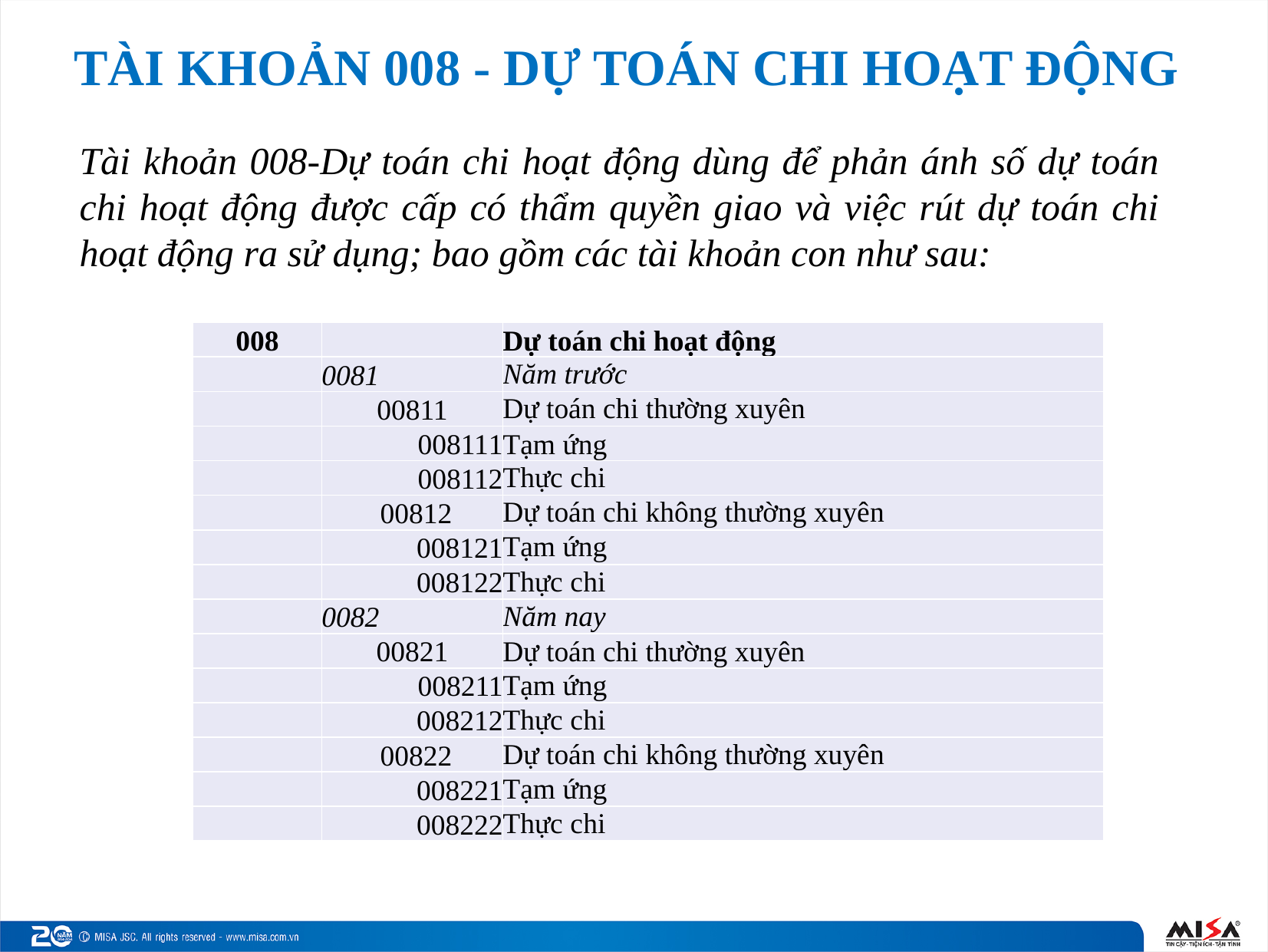

# TÀI KHOẢN 008 - DỰ TOÁN CHI HOẠT ĐỘNG
Tài khoản 008-Dự toán chi hoạt động dùng để phản ánh số dự toán chi hoạt động được cấp có thẩm quyền giao và việc rút dự toán chi hoạt động ra sử dụng; bao gồm các tài khoản con như sau:

| 008 |  | Dự toán chi hoạt động |
| --- | --- | --- |
|  | 0081 | Năm trước |
|  | 00811 | Dự toán chi thường xuyên |
|  | 008111 | Tạm ứng |
|  | 008112 | Thực chi |
|  | 00812 | Dự toán chi không thường xuyên |
|  | 008121 | Tạm ứng |
|  | 008122 | Thực chi |
|  | 0082 | Năm nay |
|  | 00821 | Dự toán chi thường xuyên |
|  | 008211 | Tạm ứng |
|  | 008212 | Thực chi |
|  | 00822 | Dự toán chi không thường xuyên |
|  | 008221 | Tạm ứng |
|  | 008222 | Thực chi |